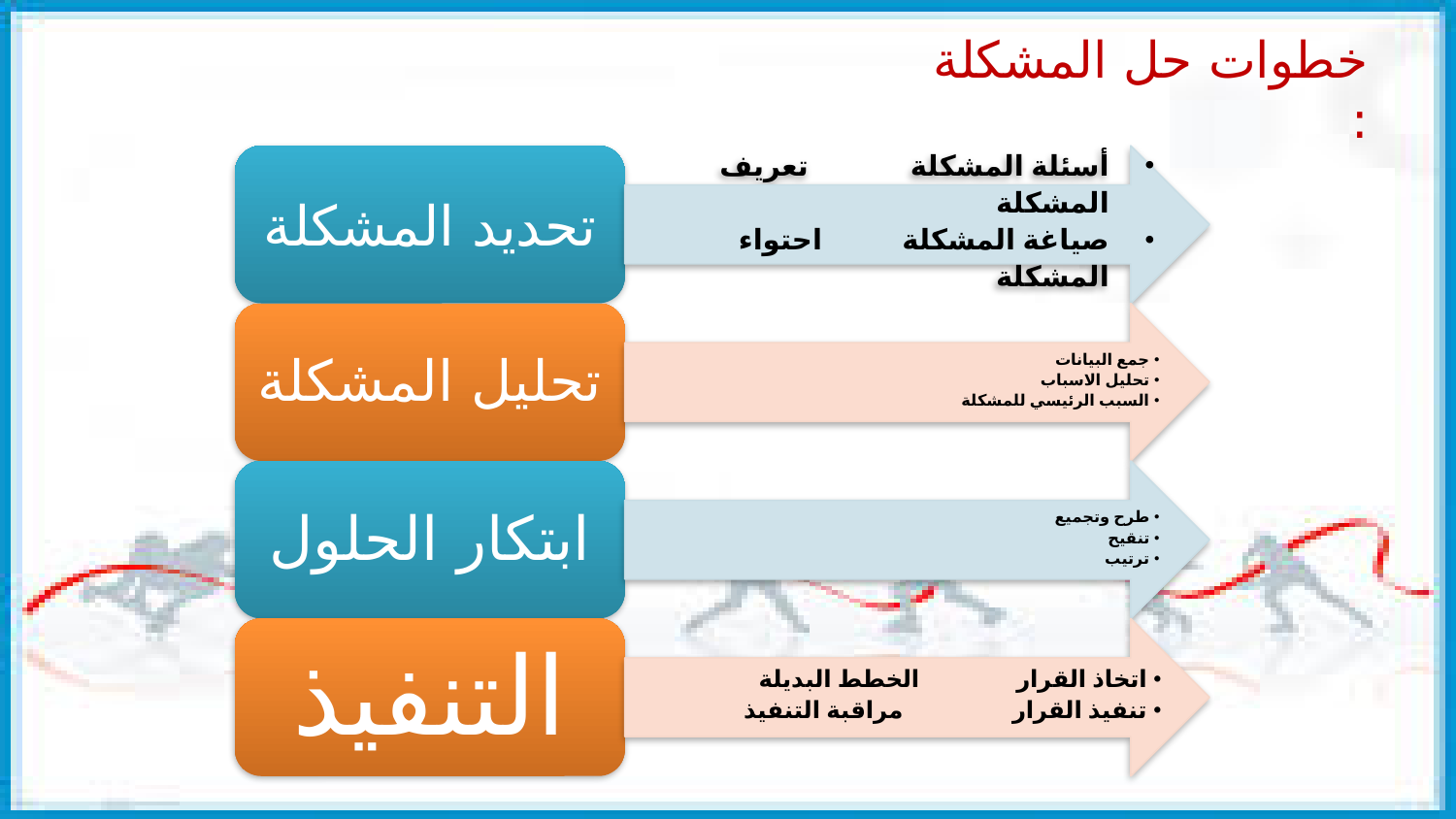

# خطوات حل المشكلة :
تحديد المشكلة
تحليل المشكلة
جمع البيانات
ابتكار الحلول
التنفيذ
السبب الرئيسي للمشكلة
طرح وتجميع
تنقيح
ترتيب